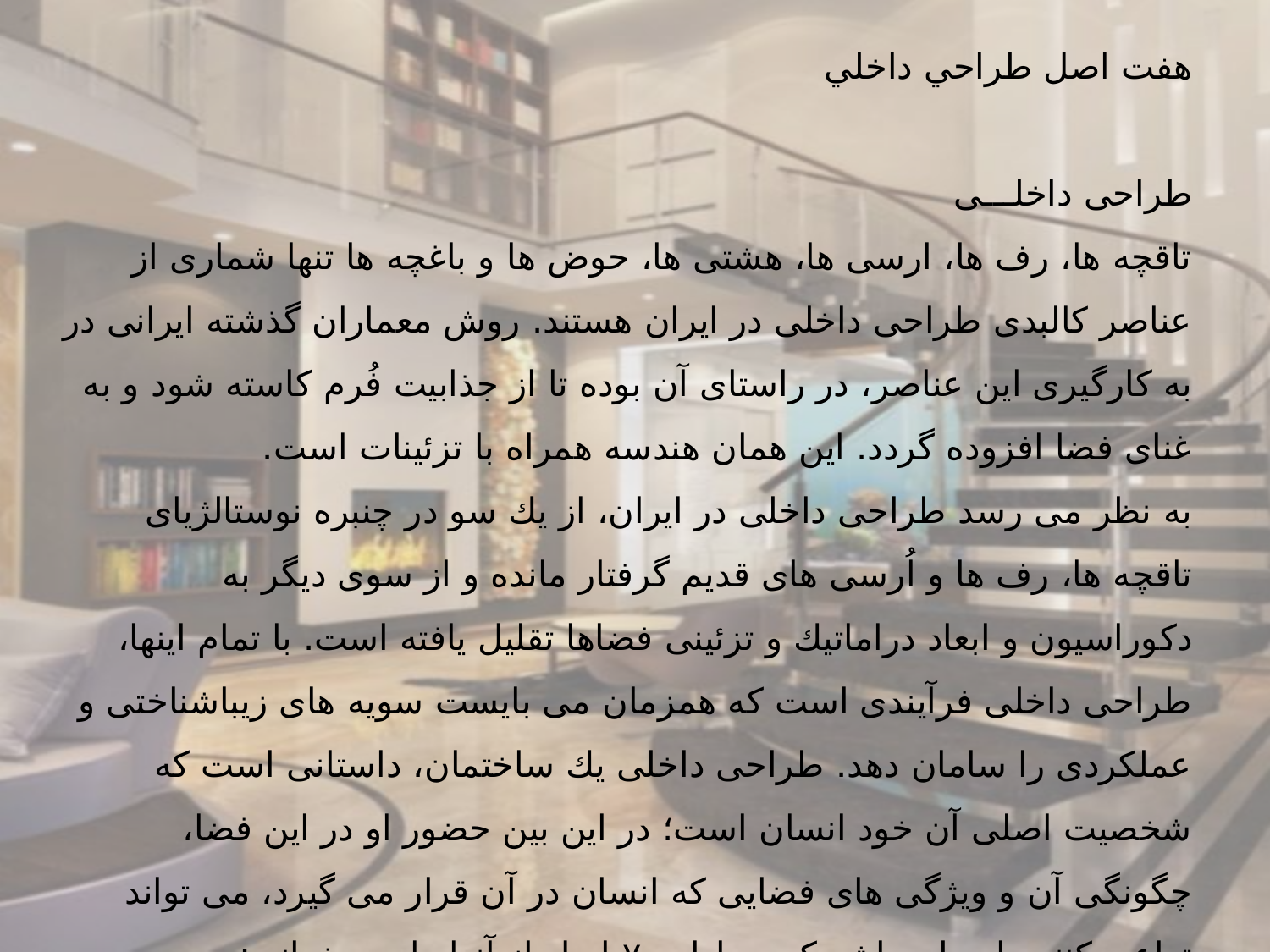

هفت اصل طراحي داخلي
طراحی داخلـــی
تاقچه ها، رف ها، ارسی ها، هشتی ها، حوض ها و باغچه ها تنها شماری از عناصر كالبدی طراحی داخلی در ایران هستند. روش معماران گذشته ایرانی در به كارگیری این عناصر، در راستای آن بوده تا از جذابیت فُرم كاسته شود و به غنای فضا افزوده گردد. این همان هندسه همراه با تزئینات است.
به نظر می رسد طراحی داخلی در ایران، از یك سو در چنبره نوستالژیای تاقچه ها، رف ها و اُرسی های قدیم گرفتار مانده و از سوی دیگر به دكوراسیون و ابعاد دراماتیك و تزئینی فضاها تقلیل یافته است. با تمام اینها، طراحی داخلی فرآیندی است كه همزمان می بایست سویه های زیباشناختی و عملكردی را سامان دهد. طراحی داخلی یك ساختمان، داستانی است كه شخصیت اصلی آن خود انسان است؛ در این بین حضور او در این فضا، چگونگی آن و ویژگی های فضایی كه انسان در آن قرار می گیرد، می تواند تداعی كننده اصولی باشد كه در ادامه ۷ اصل از آنها را می خوانید: